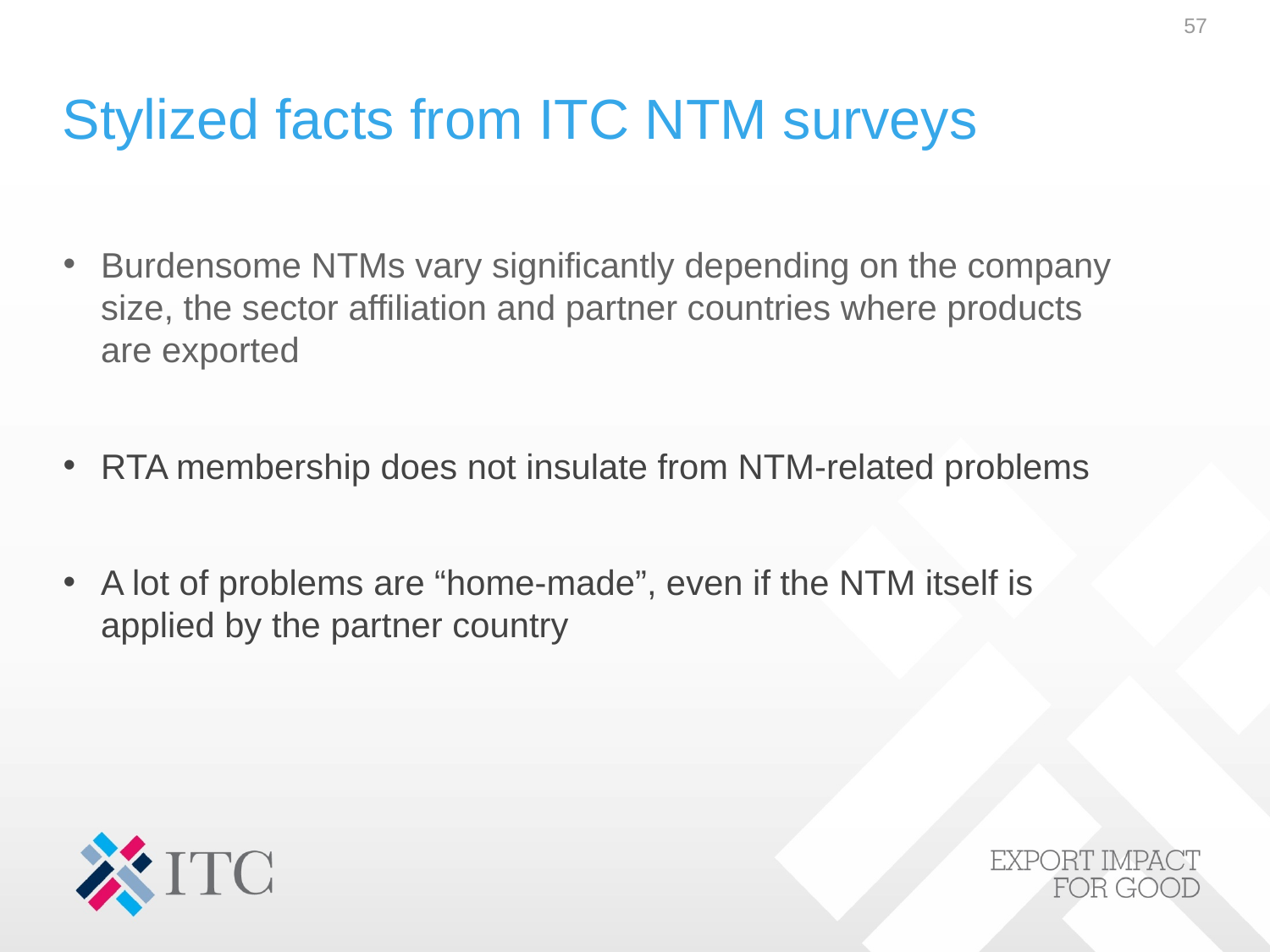

57
# Stylized facts from ITC NTM surveys
Burdensome NTMs vary significantly depending on the company size, the sector affiliation and partner countries where products are exported

RTA membership does not insulate from NTM-related problems

A lot of problems are “home-made”, even if the NTM itself is applied by the partner country